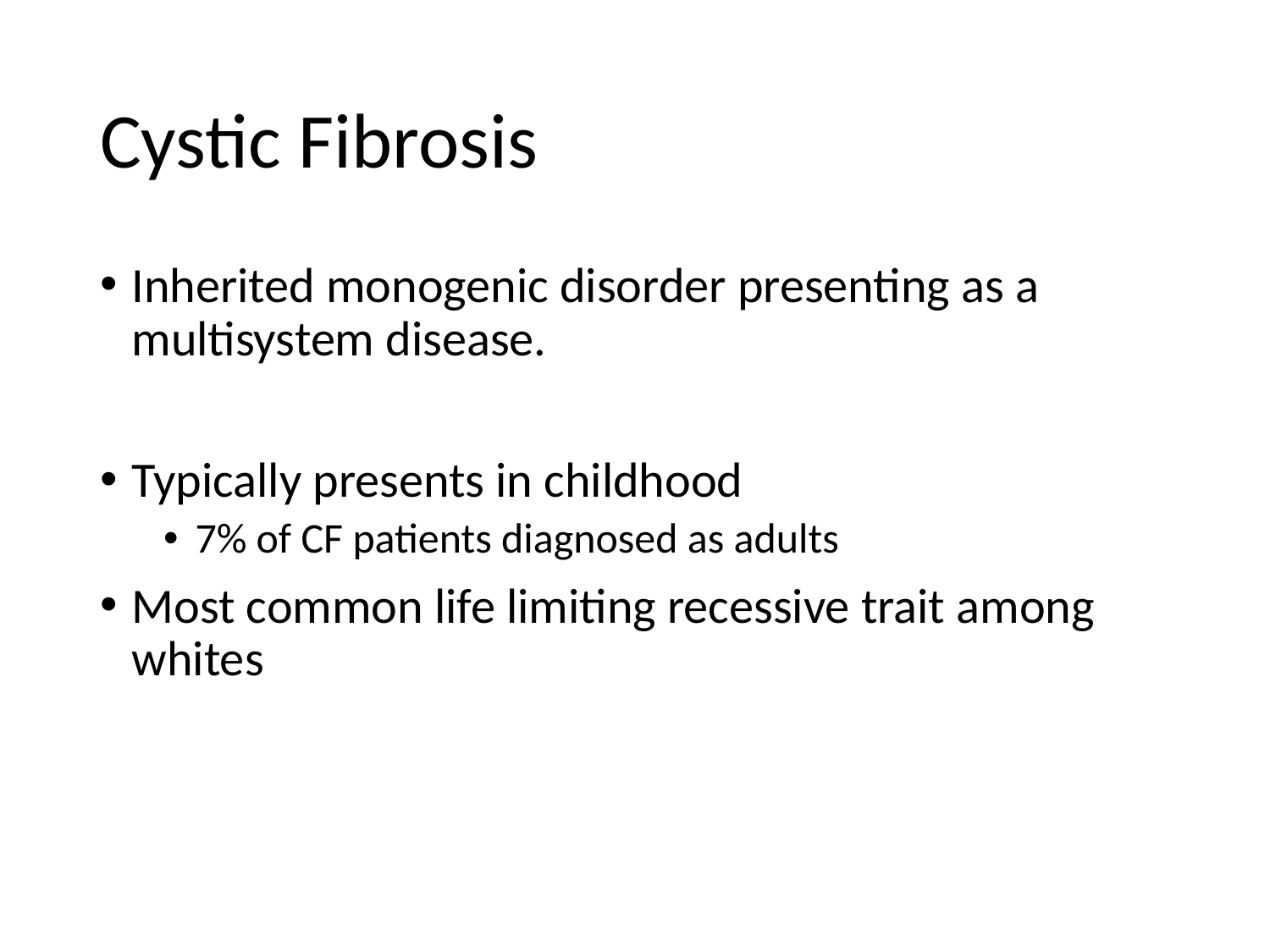

# Cystic Fibrosis
Inherited monogenic disorder presenting as a multisystem disease.

Typically presents in childhood
7% of CF patients diagnosed as adults
Most common life limiting recessive trait among whites